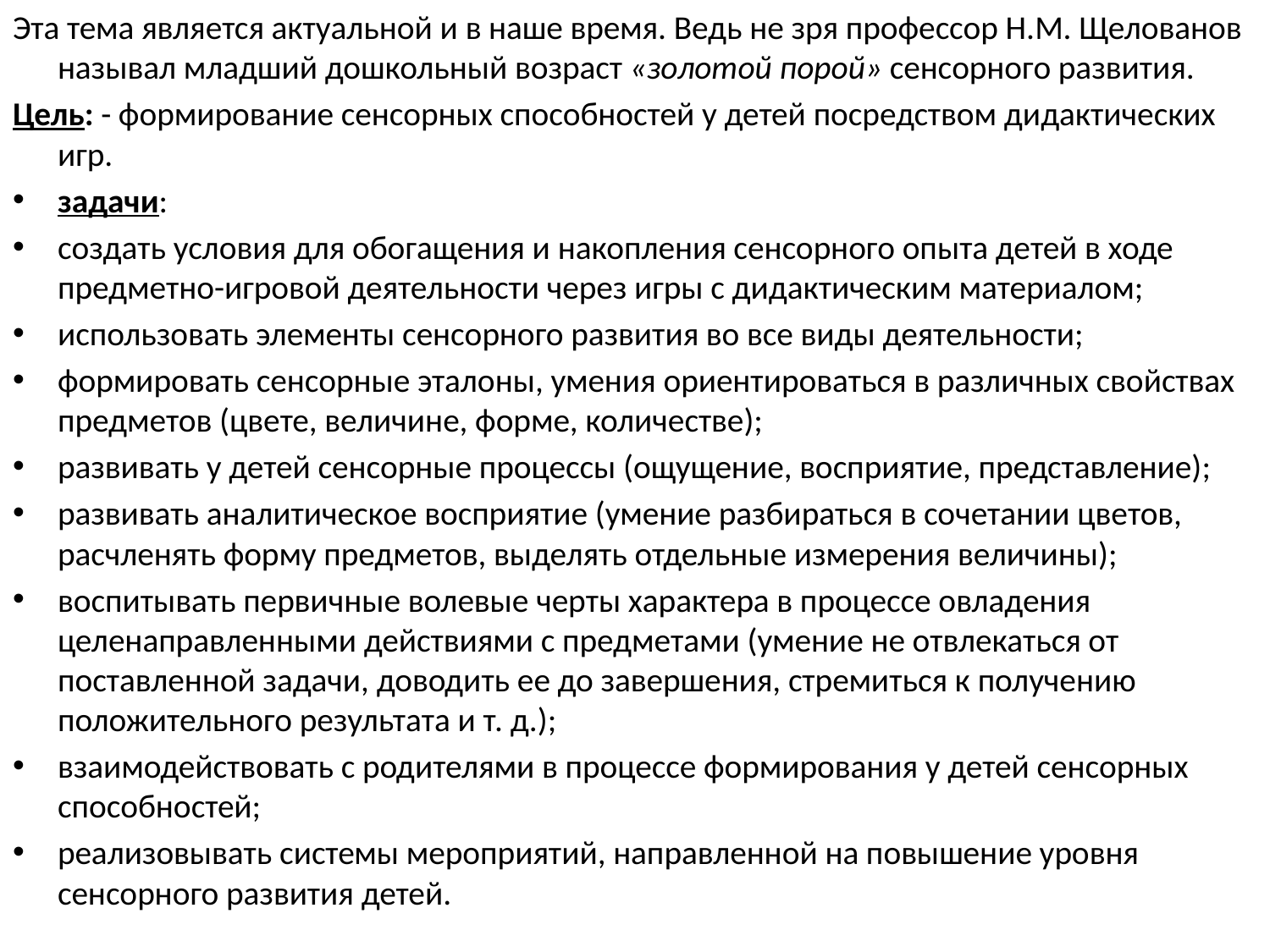

Эта тема является актуальной и в наше время. Ведь не зря профессор Н.М. Щелованов называл младший дошкольный возраст «золотой порой» сенсорного развития.
Цель: - формирование сенсорных способностей у детей посредством дидактических игр.
задачи:
создать условия для обогащения и накопления сенсорного опыта детей в ходе предметно-игровой деятельности через игры с дидактическим материалом;
использовать элементы сенсорного развития во все виды деятельности;
формировать сенсорные эталоны, умения ориентироваться в различных свойствах предметов (цвете, величине, форме, количестве);
развивать у детей сенсорные процессы (ощущение, восприятие, представление);
развивать аналитическое восприятие (умение разбираться в сочетании цветов, расчленять форму предметов, выделять отдельные измерения величины);
воспитывать первичные волевые черты характера в процессе овладения целенаправленными действиями с предметами (умение не отвлекаться от поставленной задачи, доводить ее до завершения, стремиться к получению положительного результата и т. д.);
взаимодействовать с родителями в процессе формирования у детей сенсорных способностей;
реализовывать системы мероприятий, направленной на повышение уровня сенсорного развития детей.